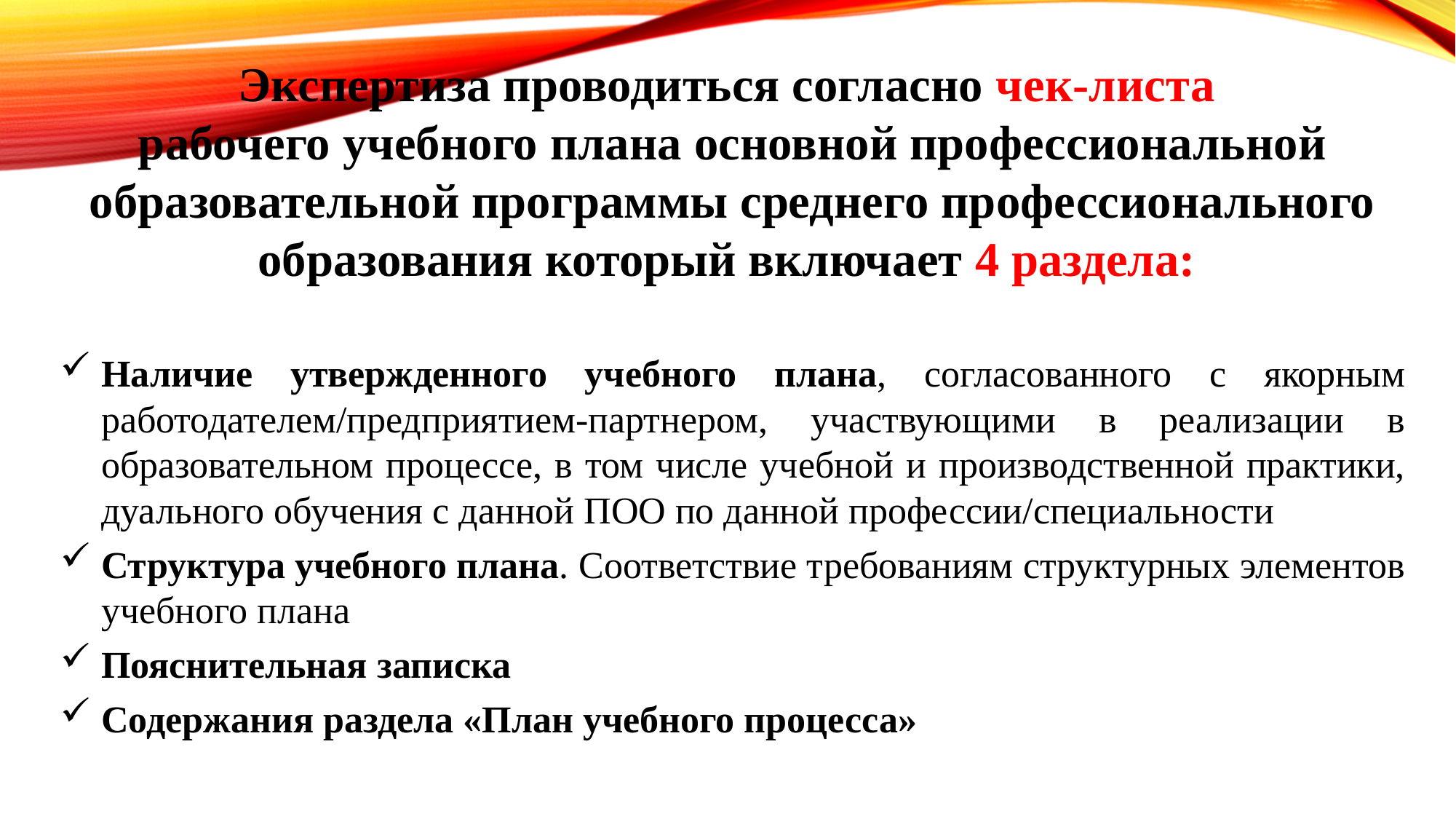

Экспертиза проводиться согласно чек-листа
рабочего учебного плана основной профессиональной образовательной программы среднего профессионального образования который включает 4 раздела:
Наличие утвержденного учебного плана, согласованного с якорным работодателем/предприятием-партнером, участвующими в реализации в образовательном процессе, в том числе учебной и производственной практики, дуального обучения с данной ПОО по данной профессии/специальности
Структура учебного плана. Соответствие требованиям структурных элементов учебного плана
Пояснительная записка
Содержания раздела «План учебного процесса»